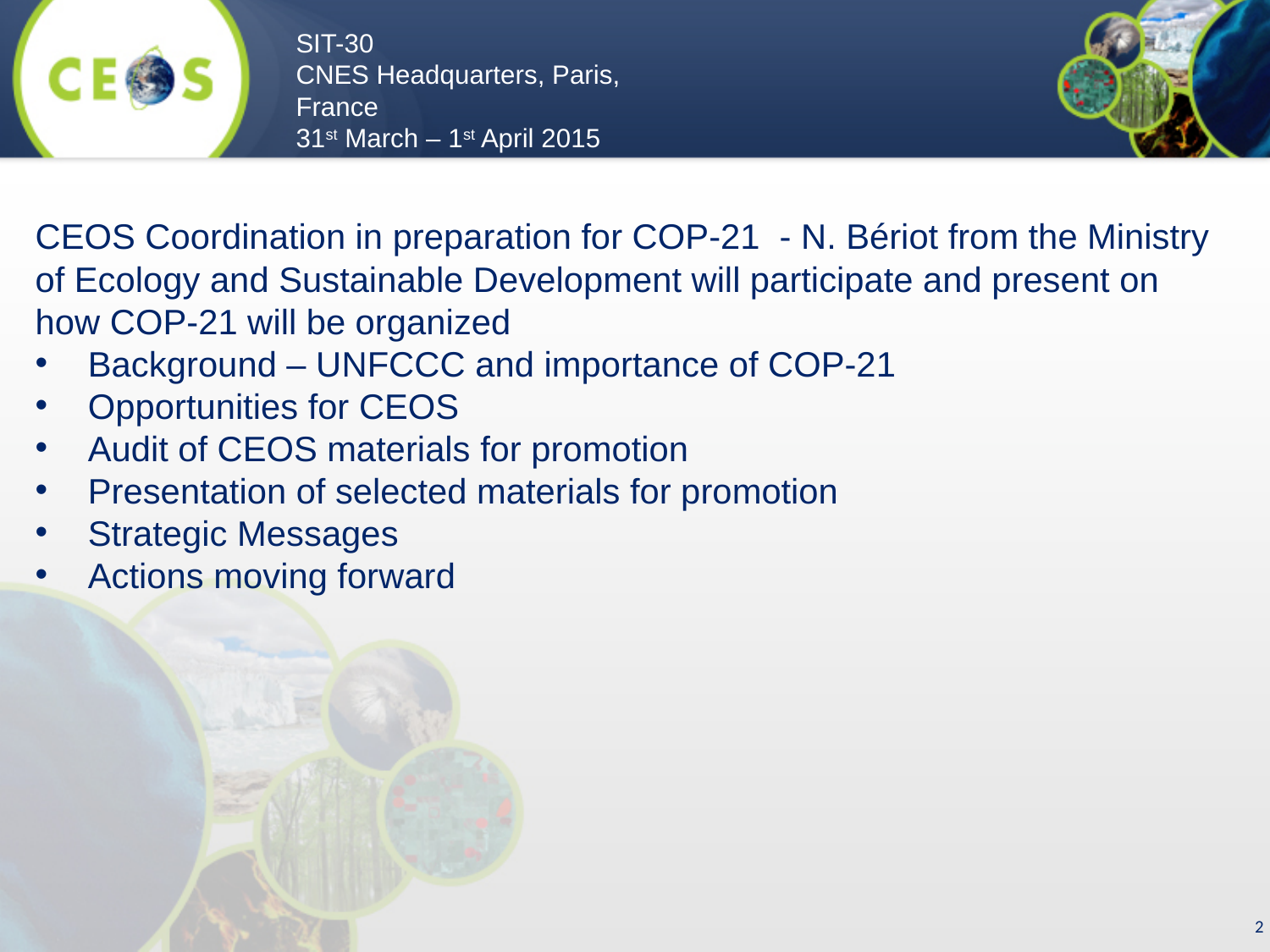

CEOS Coordination in preparation for COP-21  - N. Bériot from the Ministry of Ecology and Sustainable Development will participate and present on how COP-21 will be organized
Background – UNFCCC and importance of COP-21
Opportunities for CEOS
Audit of CEOS materials for promotion
Presentation of selected materials for promotion
Strategic Messages
Actions moving forward
2